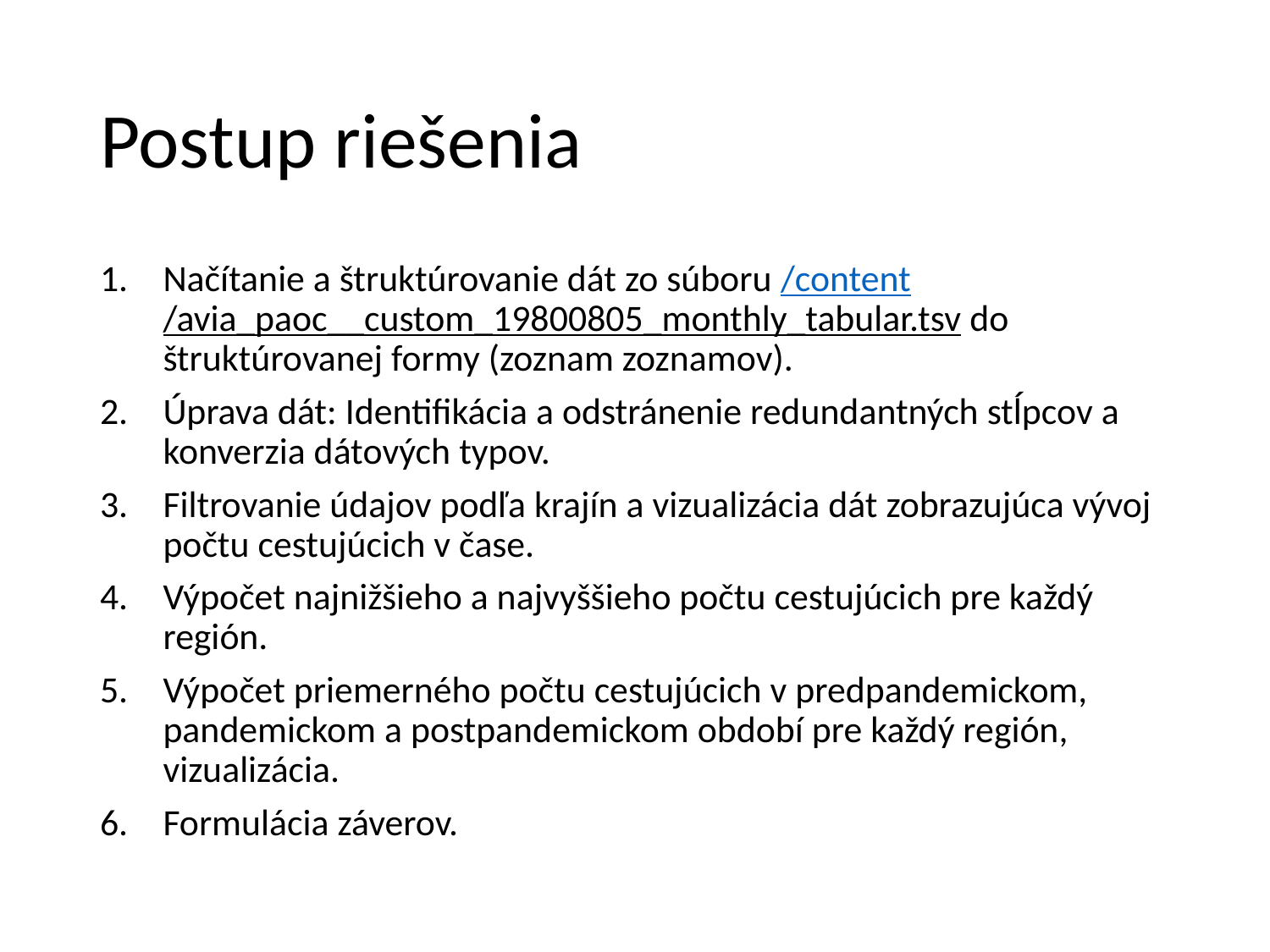

# Postup riešenia
Načítanie a štruktúrovanie dát zo súboru /content/avia_paoc__custom_19800805_monthly_tabular.tsv do štruktúrovanej formy (zoznam zoznamov).
Úprava dát: Identifikácia a odstránenie redundantných stĺpcov a konverzia dátových typov.
Filtrovanie údajov podľa krajín a vizualizácia dát zobrazujúca vývoj počtu cestujúcich v čase.
Výpočet najnižšieho a najvyššieho počtu cestujúcich pre každý región.
Výpočet priemerného počtu cestujúcich v predpandemickom, pandemickom a postpandemickom období pre každý región, vizualizácia.
Formulácia záverov.